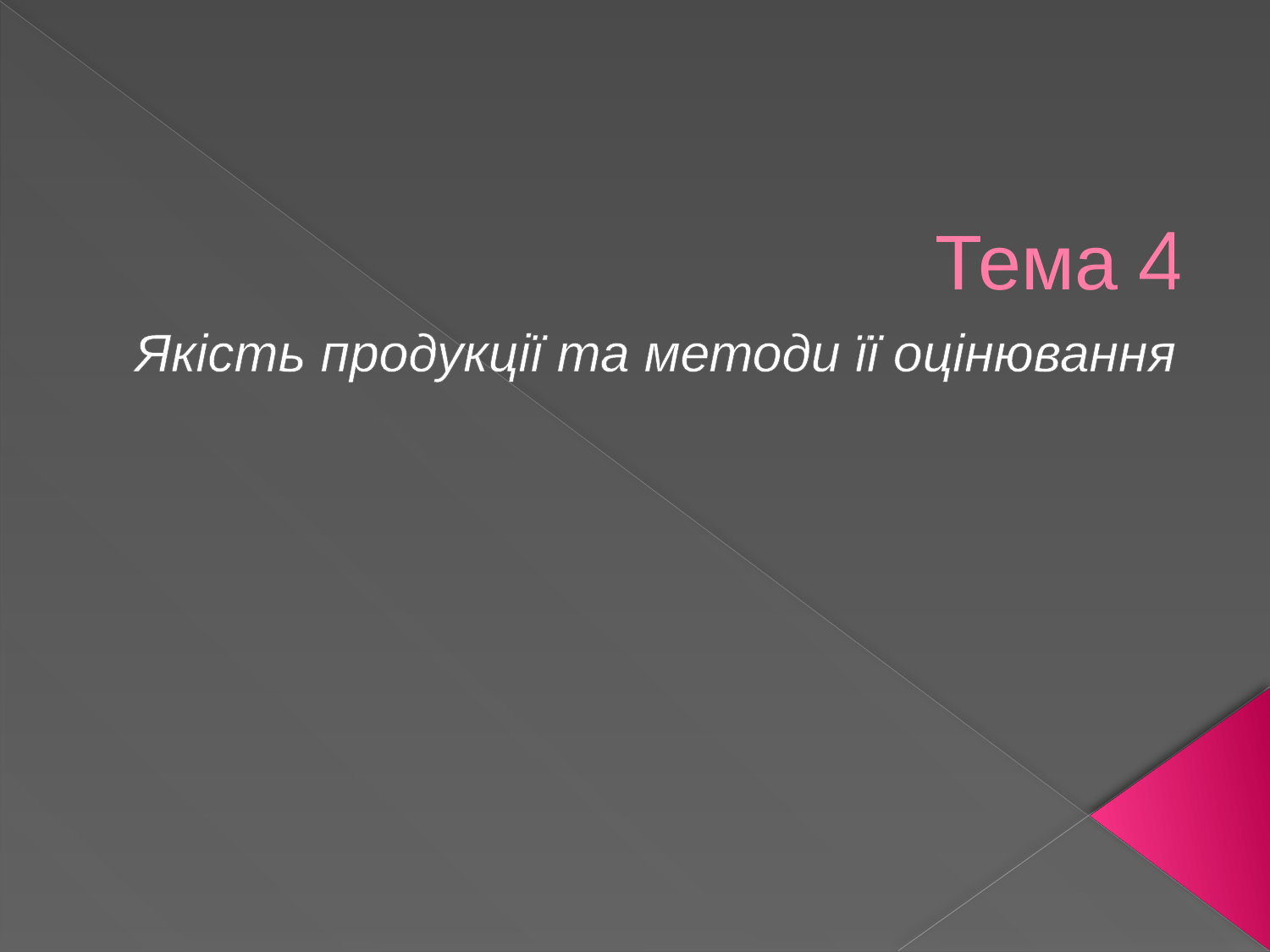

# Тема 4
Якість продукції та методи її оцінювання